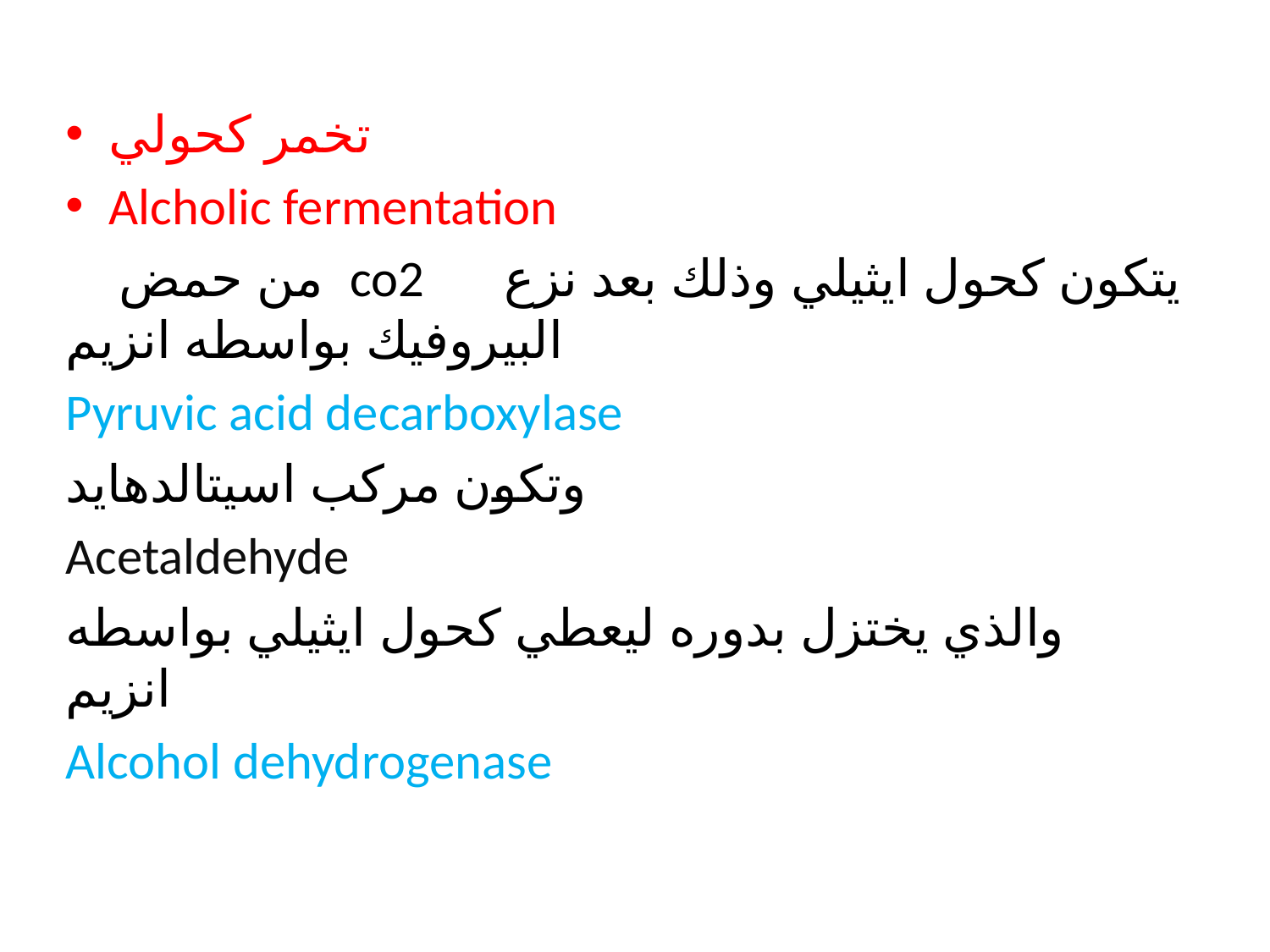

تخمر كحولي
Alcholic fermentation
    من حمض  co2يتكون كحول ايثيلي وذلك بعد نزع               البيروفيك بواسطه انزيم
Pyruvic acid decarboxylase
وتكون مركب اسيتالدهايد
Acetaldehyde
والذي يختزل بدوره ليعطي كحول ايثيلي بواسطه انزيم
Alcohol dehydrogenase